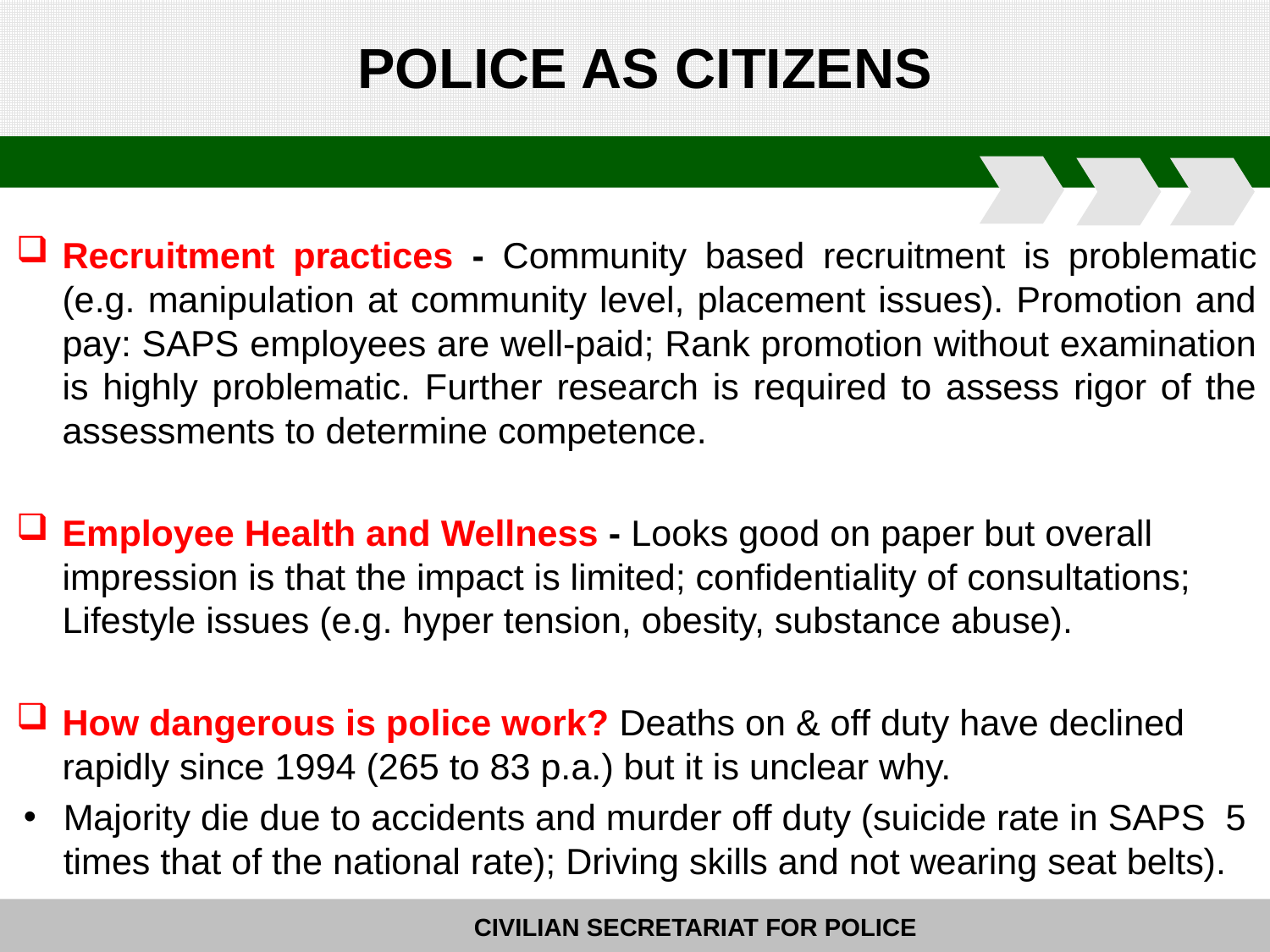

# POLICE AS CITIZENS
Recruitment practices - Community based recruitment is problematic (e.g. manipulation at community level, placement issues). Promotion and pay: SAPS employees are well-paid; Rank promotion without examination is highly problematic. Further research is required to assess rigor of the assessments to determine competence.

Employee Health and Wellness - Looks good on paper but overall impression is that the impact is limited; confidentiality of consultations; Lifestyle issues (e.g. hyper tension, obesity, substance abuse).

How dangerous is police work? Deaths on & off duty have declined rapidly since 1994 (265 to 83 p.a.) but it is unclear why.
Majority die due to accidents and murder off duty (suicide rate in SAPS  5 times that of the national rate); Driving skills and not wearing seat belts).